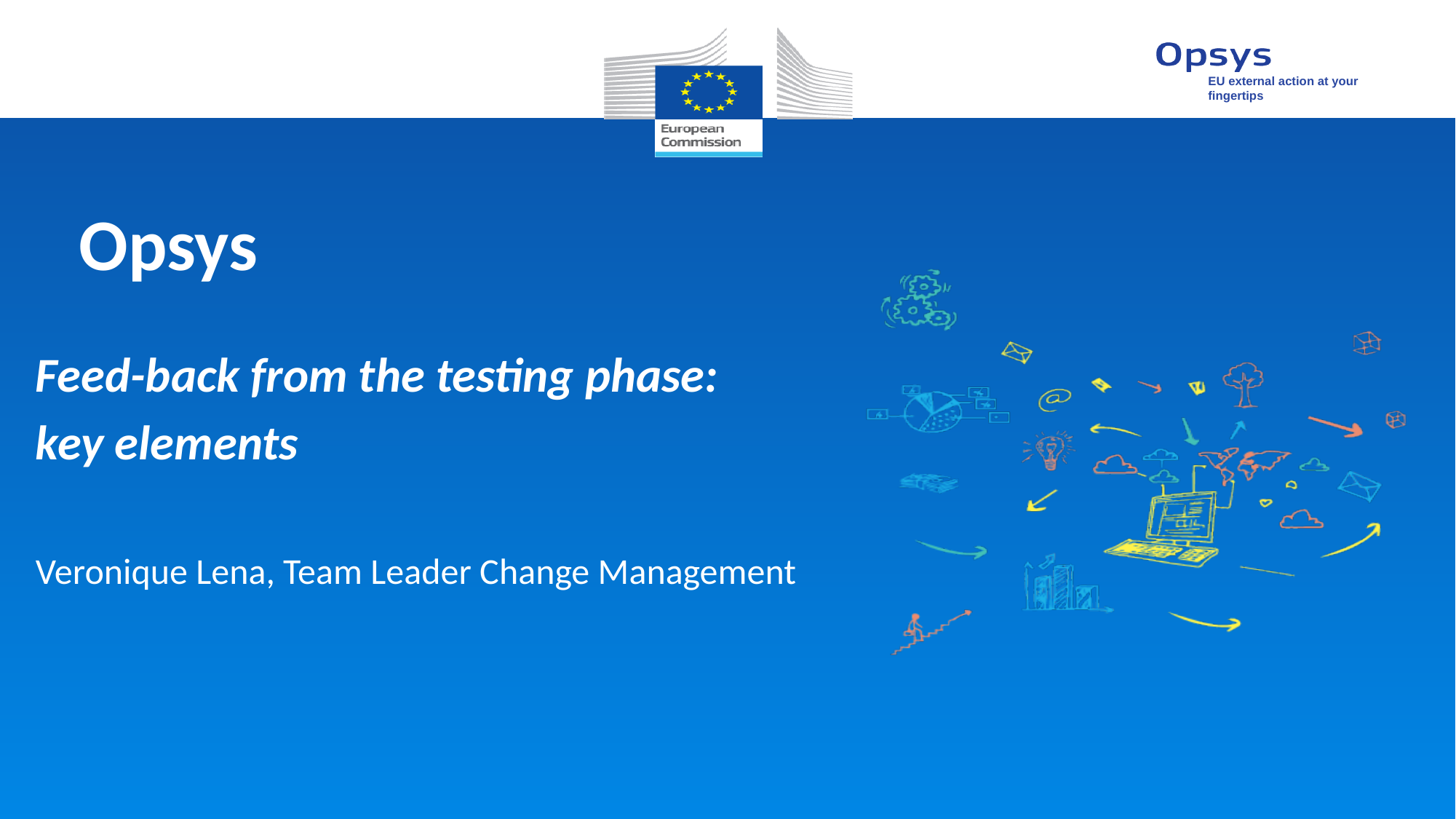

Opsys
Feed-back from the testing phase:
key elements

Veronique Lena, Team Leader Change Management